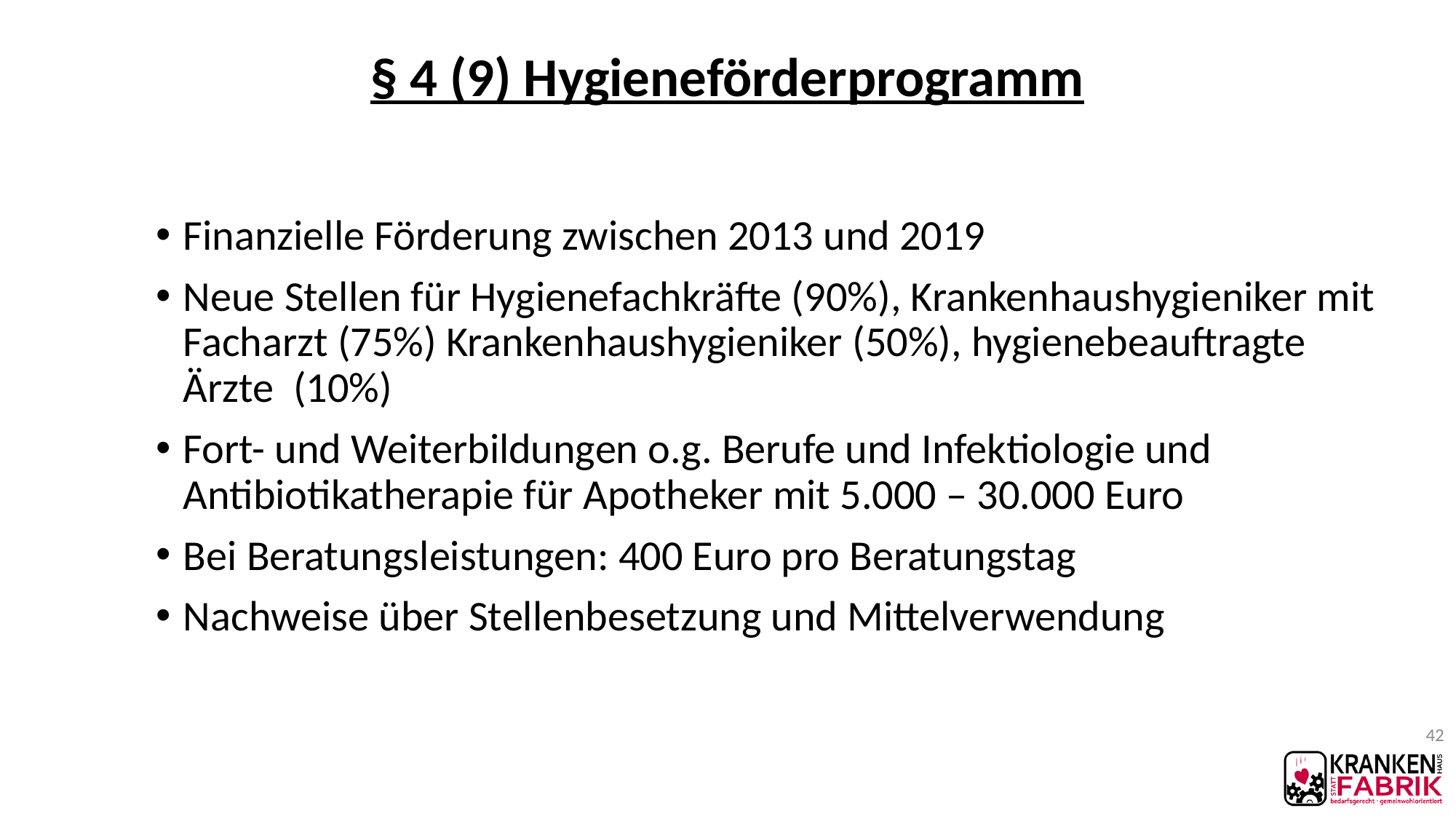

# § 4 (9) Hygieneförderprogramm
Finanzielle Förderung zwischen 2013 und 2019
Neue Stellen für Hygienefachkräfte (90%), Krankenhaushygieniker mit Facharzt (75%) Krankenhaushygieniker (50%), hygienebeauftragte Ärzte  (10%)
Fort- und Weiterbildungen o.g. Berufe und Infektiologie und Antibiotikatherapie für Apotheker mit 5.000 – 30.000 Euro
Bei Beratungsleistungen: 400 Euro pro Beratungstag
Nachweise über Stellenbesetzung und Mittelverwendung

42